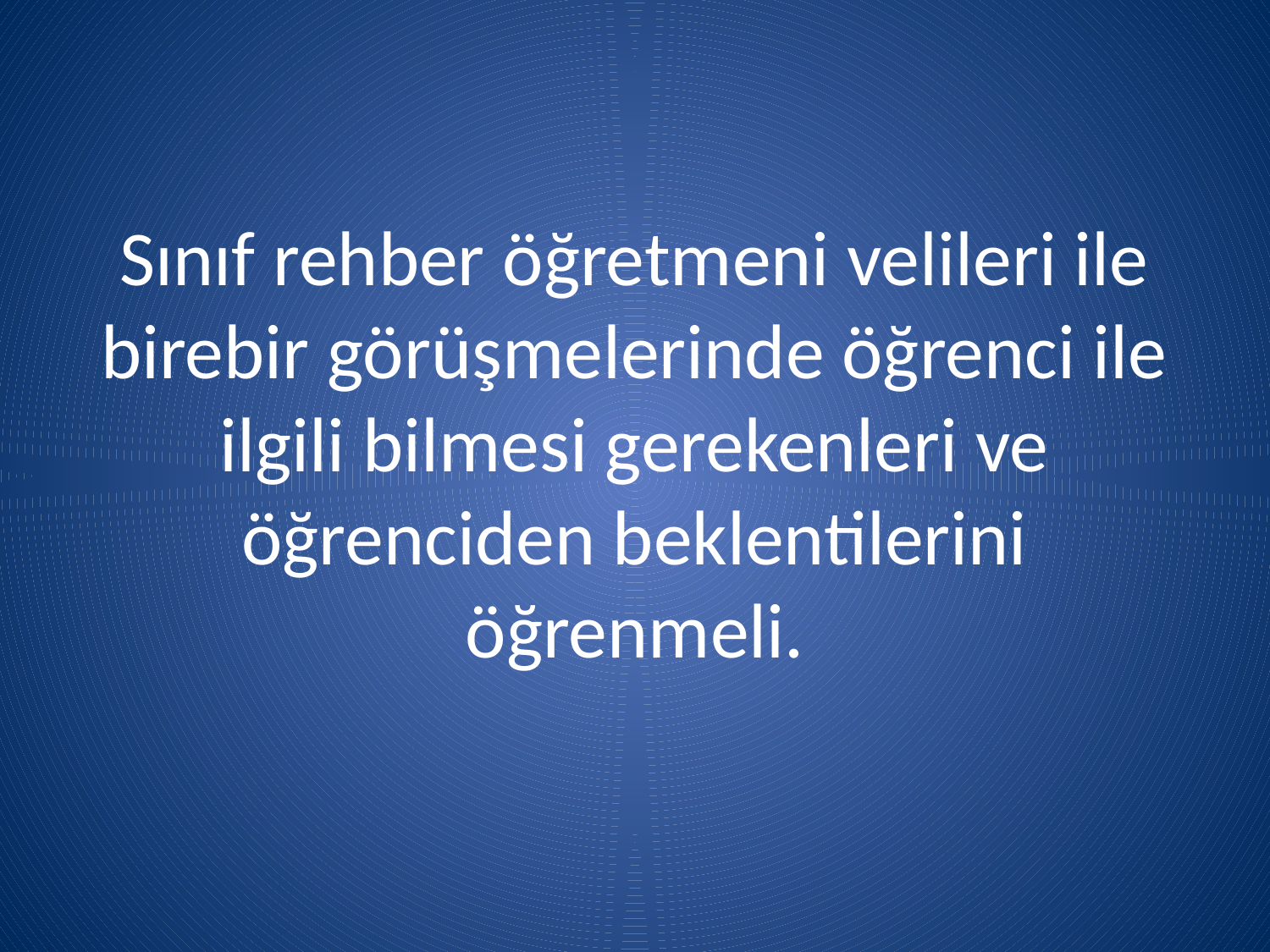

# Sınıf rehber öğretmeni velileri ile birebir görüşmelerinde öğrenci ile ilgili bilmesi gerekenleri ve öğrenciden beklentilerini öğrenmeli.